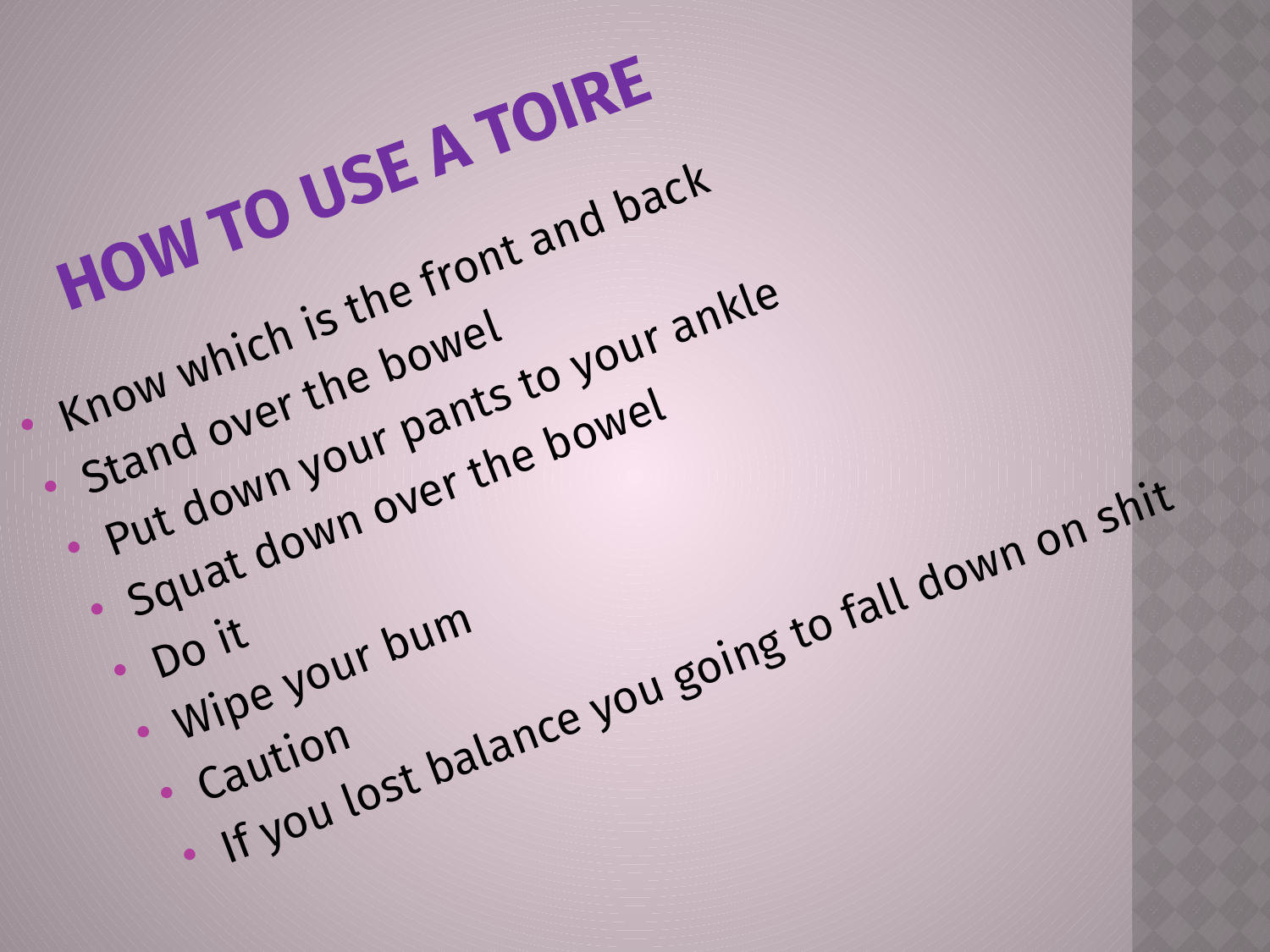

# How to use a Toire
Know which is the front and back
Stand over the bowel
Put down your pants to your ankle
Squat down over the bowel
Do it
Wipe your bum
Caution
If you lost balance you going to fall down on shit